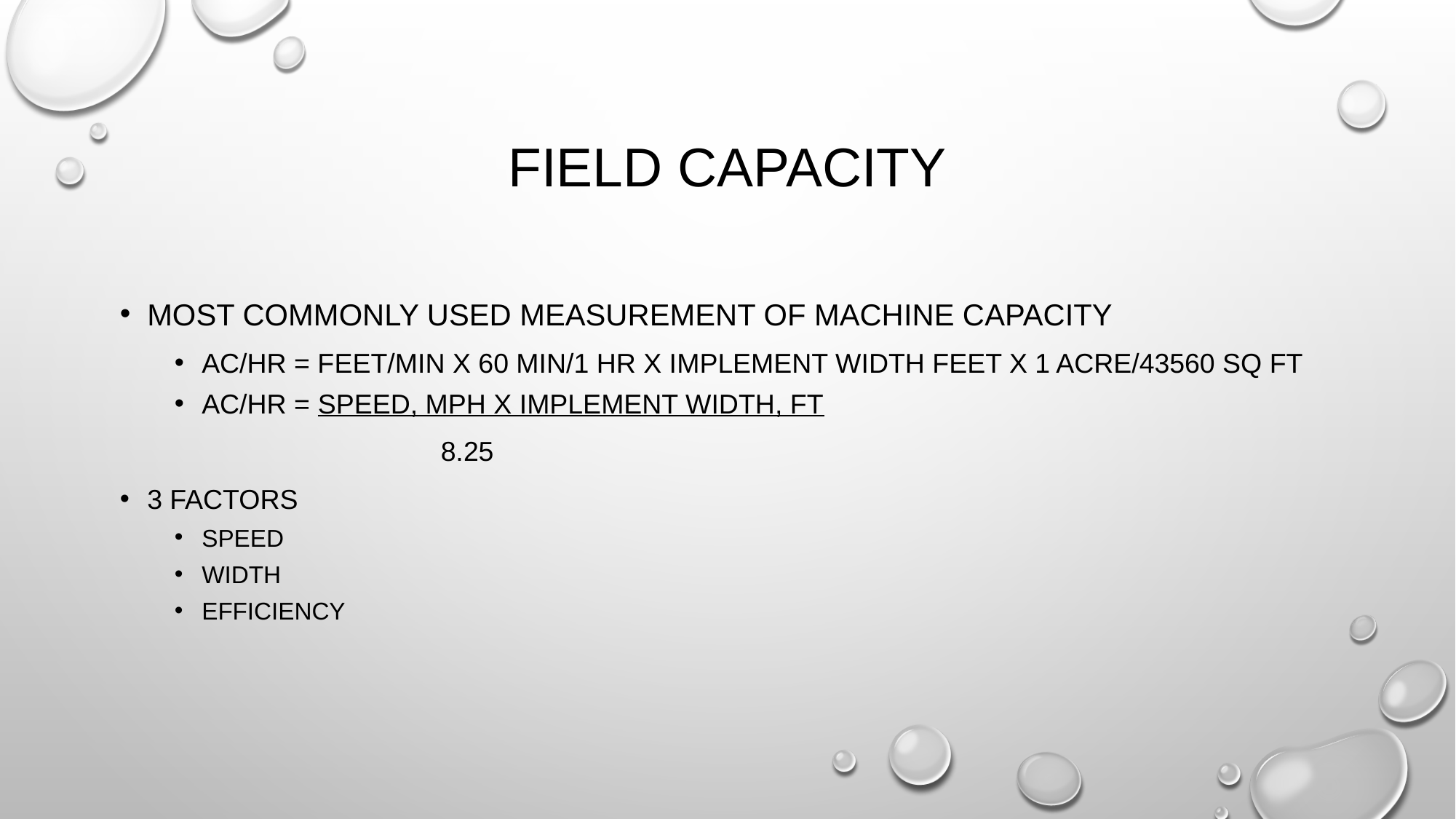

# Field Capacity
Most commonly used measurement of machine capacity
ac/hr = feet/min x 60 min/1 hr x implement width feet x 1 acre/43560 sq ft
ac/hr = speed, mph x implement width, ft
                                          8.25
3 Factors
Speed
Width
Efficiency